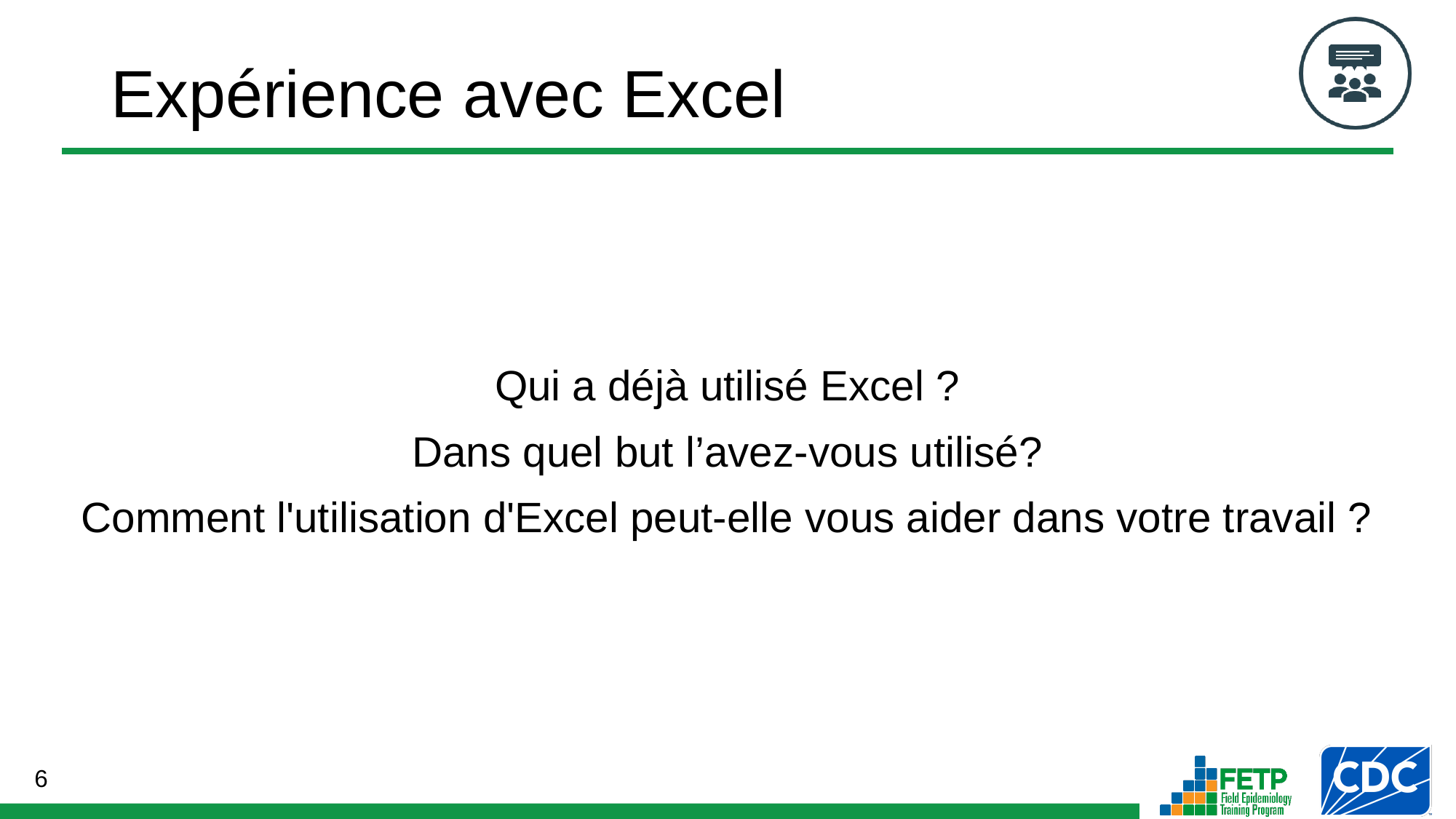

# Expérience avec Excel
Qui a déjà utilisé Excel ?
Dans quel but l’avez-vous utilisé?
Comment l'utilisation d'Excel peut-elle vous aider dans votre travail ?